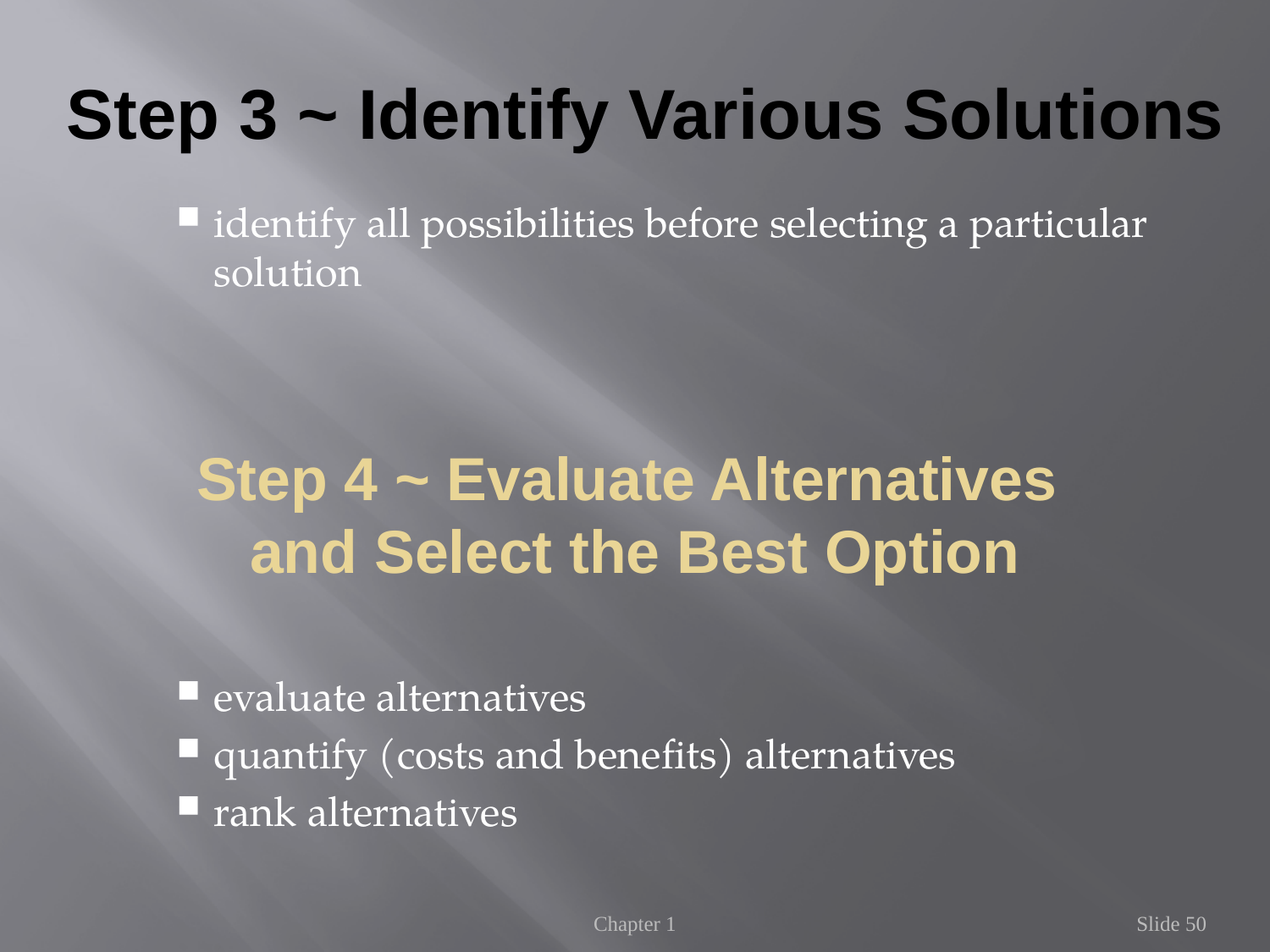

# Step 3 ~ Identify Various Solutions
identify all possibilities before selecting a particular solution

evaluate alternatives
quantify (costs and benefits) alternatives
rank alternatives

Step 4 ~ Evaluate Alternatives
and Select the Best Option
Chapter 1
Slide 50